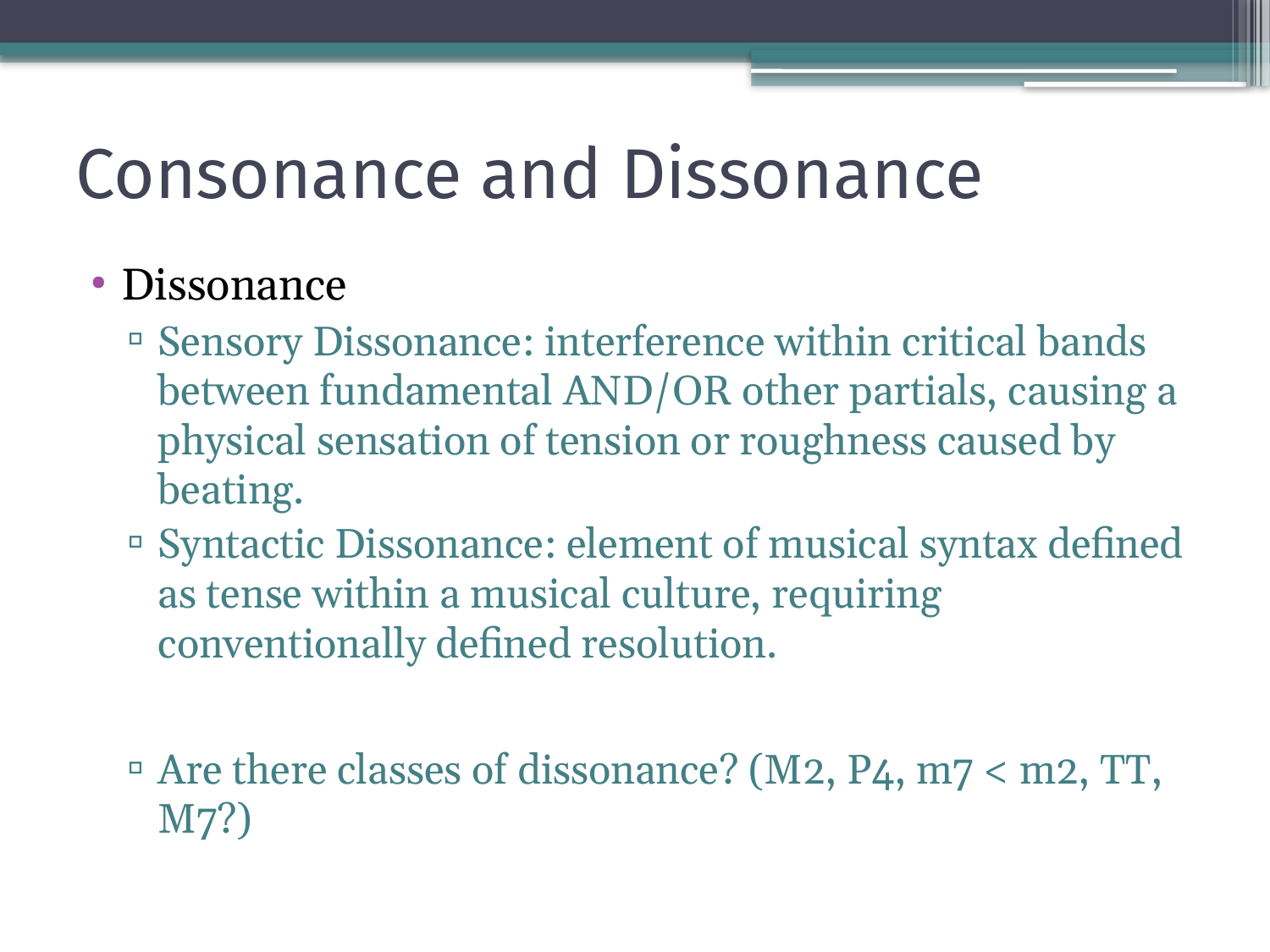

# Consonance and Dissonance
Dissonance
Sensory Dissonance: interference within critical bands between fundamental AND/OR other partials, causing a physical sensation of tension or roughness caused by beating.
Syntactic Dissonance: element of musical syntax defined as tense within a musical culture, requiring conventionally defined resolution.

Are there classes of dissonance? (M2, P4, m7 < m2, TT, M7?)